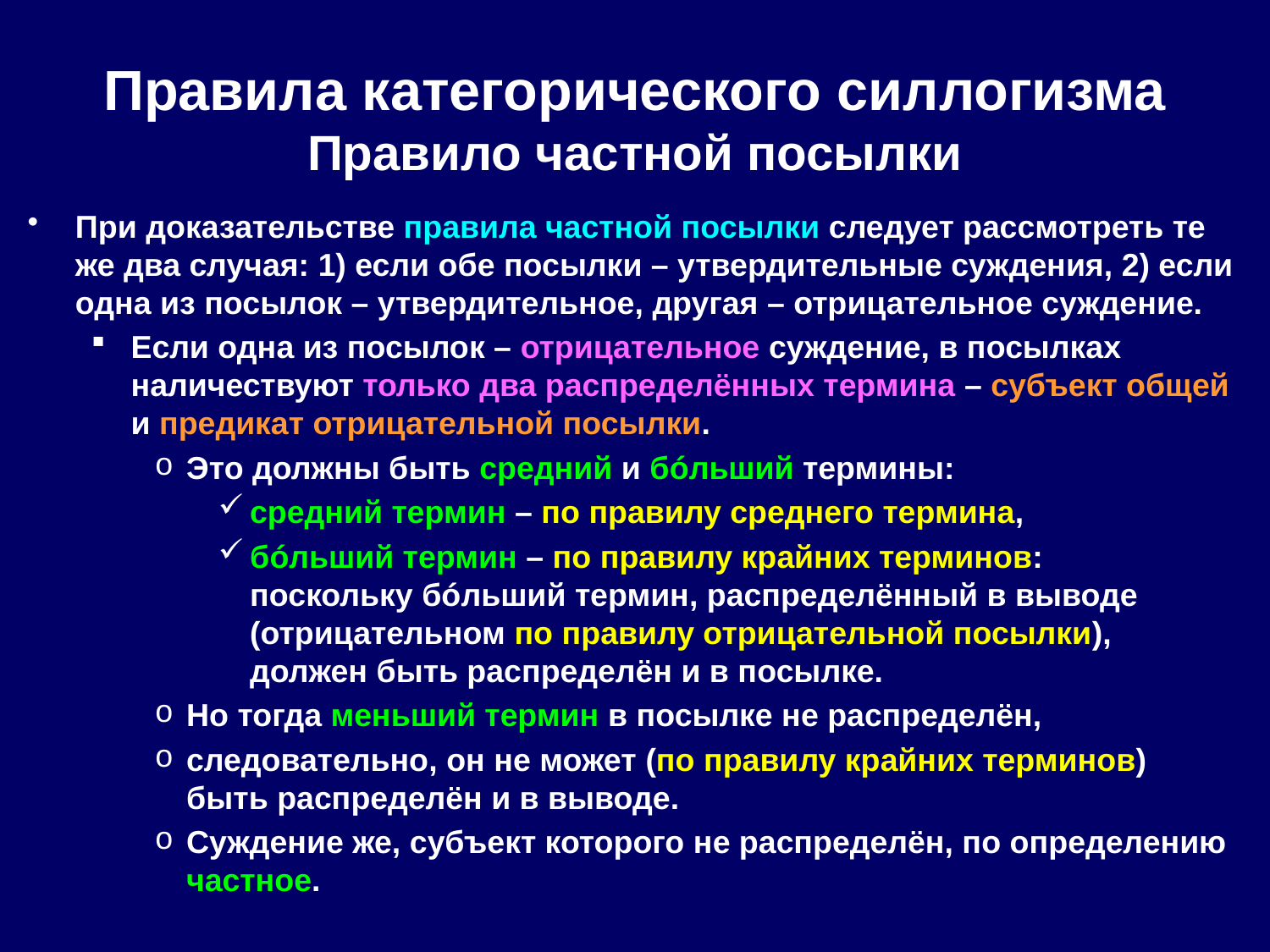

# Правила категорического силлогизма Правило частной посылки
При доказательстве правила частной посылки следует рассмотреть те же два случая: 1) если обе посылки – утвердительные суждения, 2) если одна из посылок – утвердительное, другая – отрицательное суждение.
Если одна из посылок – отрицательное суждение, в посылках наличествуют только два распределённых термина – субъект общей и предикат отрицательной посылки.
Это должны быть средний и бóльший термины:
средний термин – по правилу среднего термина,
бóльший термин – по правилу крайних терминов:
поскольку бóльший термин, распределённый в выводе (отрицательном по правилу отрицательной посылки),
должен быть распределён и в посылке.
Но тогда меньший термин в посылке не распределён,
следовательно, он не может (по правилу крайних терминов)
быть распределён и в выводе.
Суждение же, субъект которого не распределён, по определению частное.